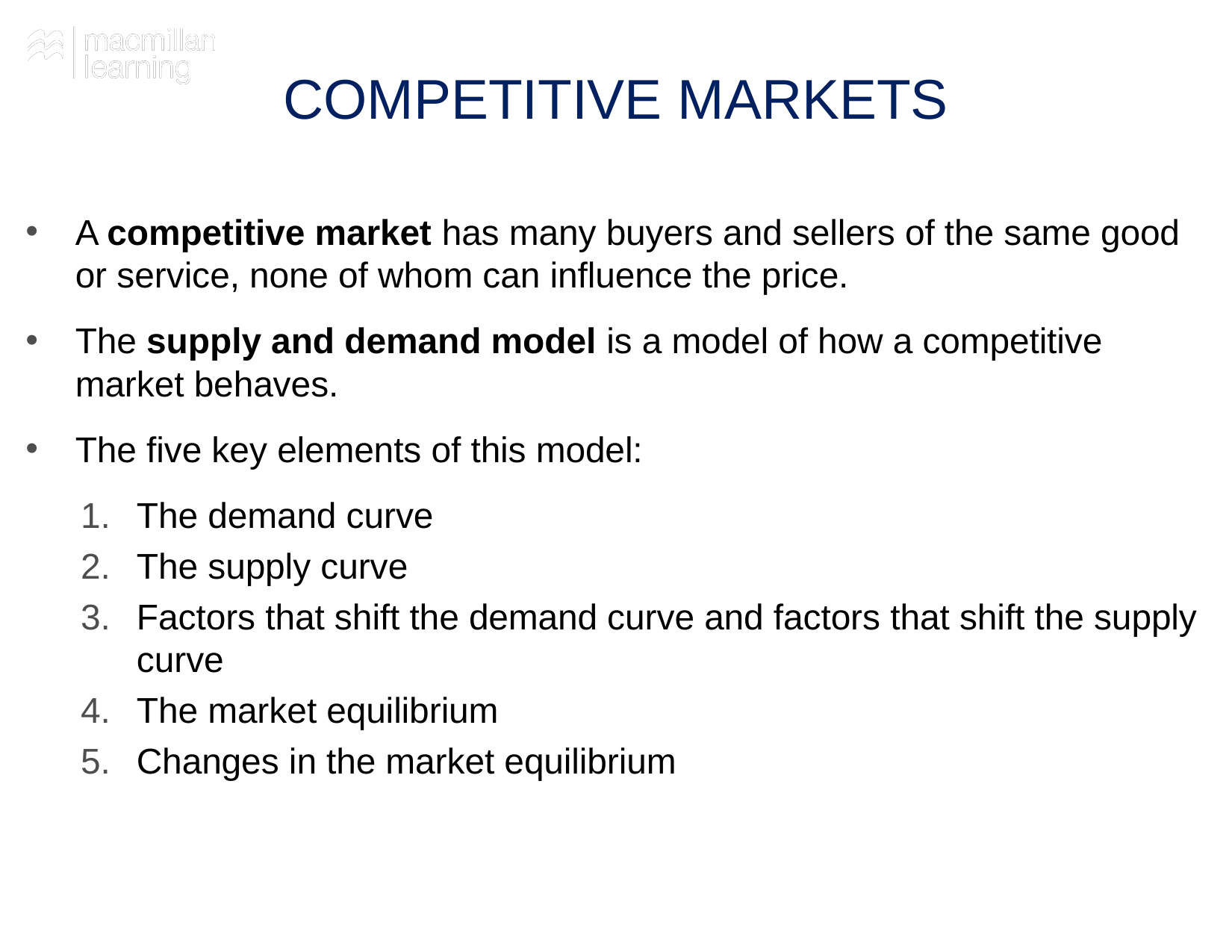

# COMPETITIVE MARKETS
A competitive market has many buyers and sellers of the same good or service, none of whom can influence the price.
The supply and demand model is a model of how a competitive market behaves.
The five key elements of this model:
The demand curve
The supply curve
Factors that shift the demand curve and factors that shift the supply curve
The market equilibrium
Changes in the market equilibrium